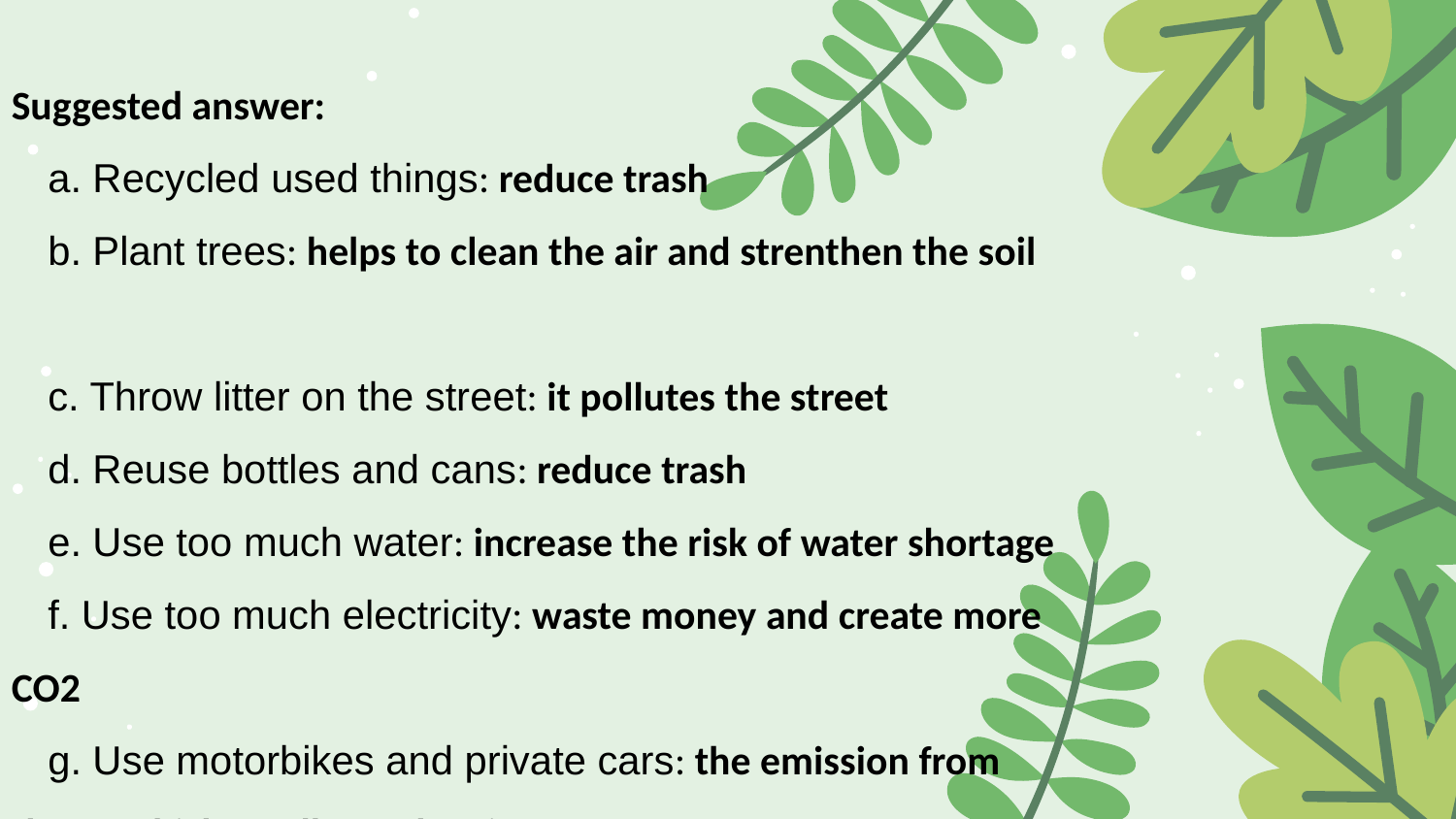

Suggested answer:
	a. Recycled used things: reduce trash
	b. Plant trees: helps to clean the air and strenthen the soil
	c. Throw litter on the street: it pollutes the street
	d. Reuse bottles and cans: reduce trash
	e. Use too much water: increase the risk of water shortage
	f. Use too much electricity: waste money and create more CO2
	g. Use motorbikes and private cars: the emission from these vehicles pollutes the air
	h. Use buses and other public transports: reduce air pollution